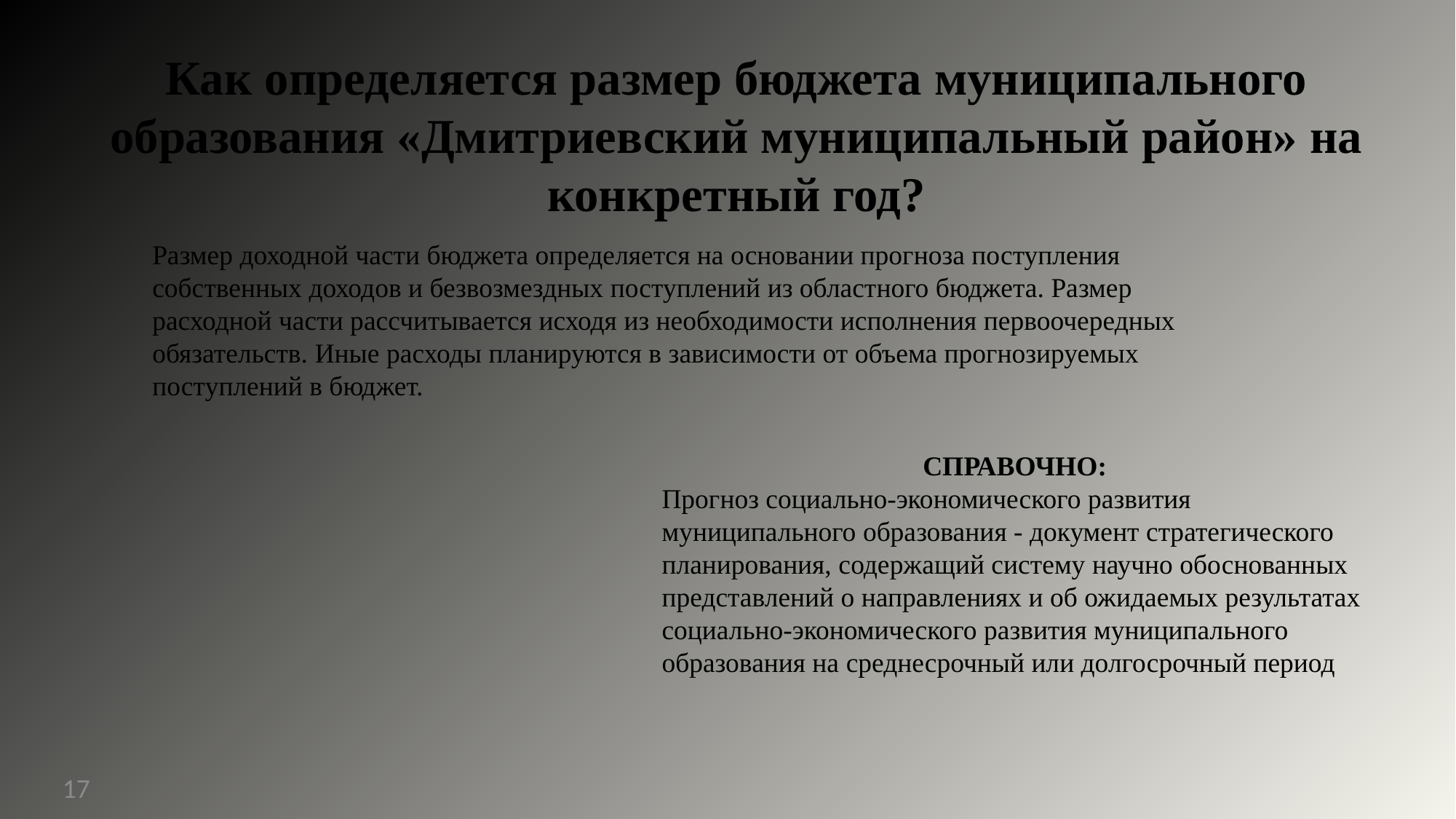

Как определяется размер бюджета муниципального образования «Дмитриевский муниципальный район» на конкретный год?
Размер доходной части бюджета определяется на основании прогноза поступления собственных доходов и безвозмездных поступлений из областного бюджета. Размер расходной части рассчитывается исходя из необходимости исполнения первоочередных обязательств. Иные расходы планируются в зависимости от объема прогнозируемых поступлений в бюджет.
СПРАВОЧНО:
Прогноз социально-экономического развития муниципального образования - документ стратегического планирования, содержащий систему научно обоснованных представлений о направлениях и об ожидаемых результатах социально-экономического развития муниципального образования на среднесрочный или долгосрочный период
17